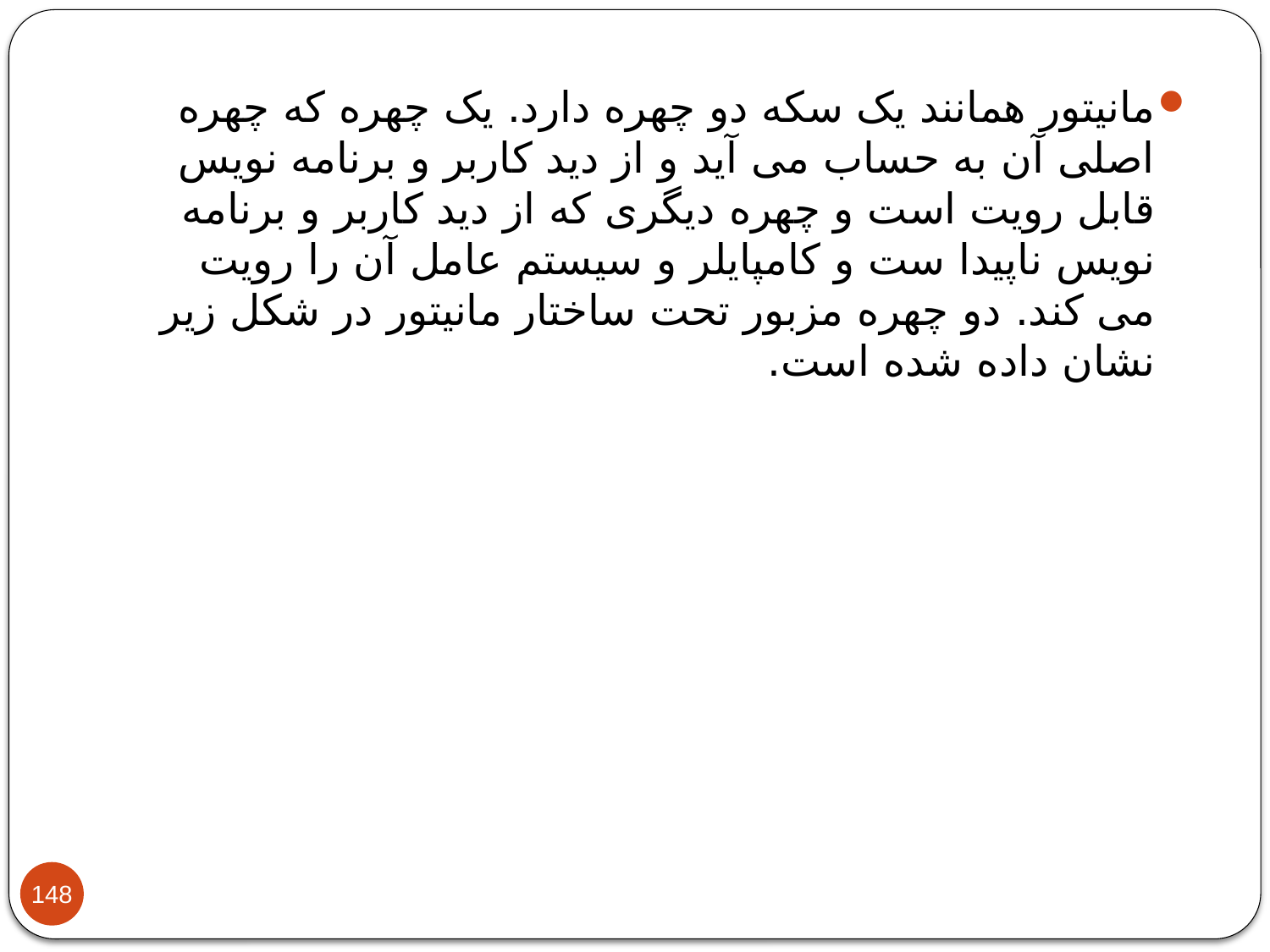

مانیتور همانند یک سکه دو چهره دارد. یک چهره که چهره اصلی آن به حساب می آید و از دید کاربر و برنامه نویس قابل رویت است و چهره دیگری که از دید کاربر و برنامه نویس ناپیدا ست و کامپایلر و سیستم عامل آن را رویت می کند. دو چهره مزبور تحت ساختار مانیتور در شکل زیر نشان داده شده است.
148